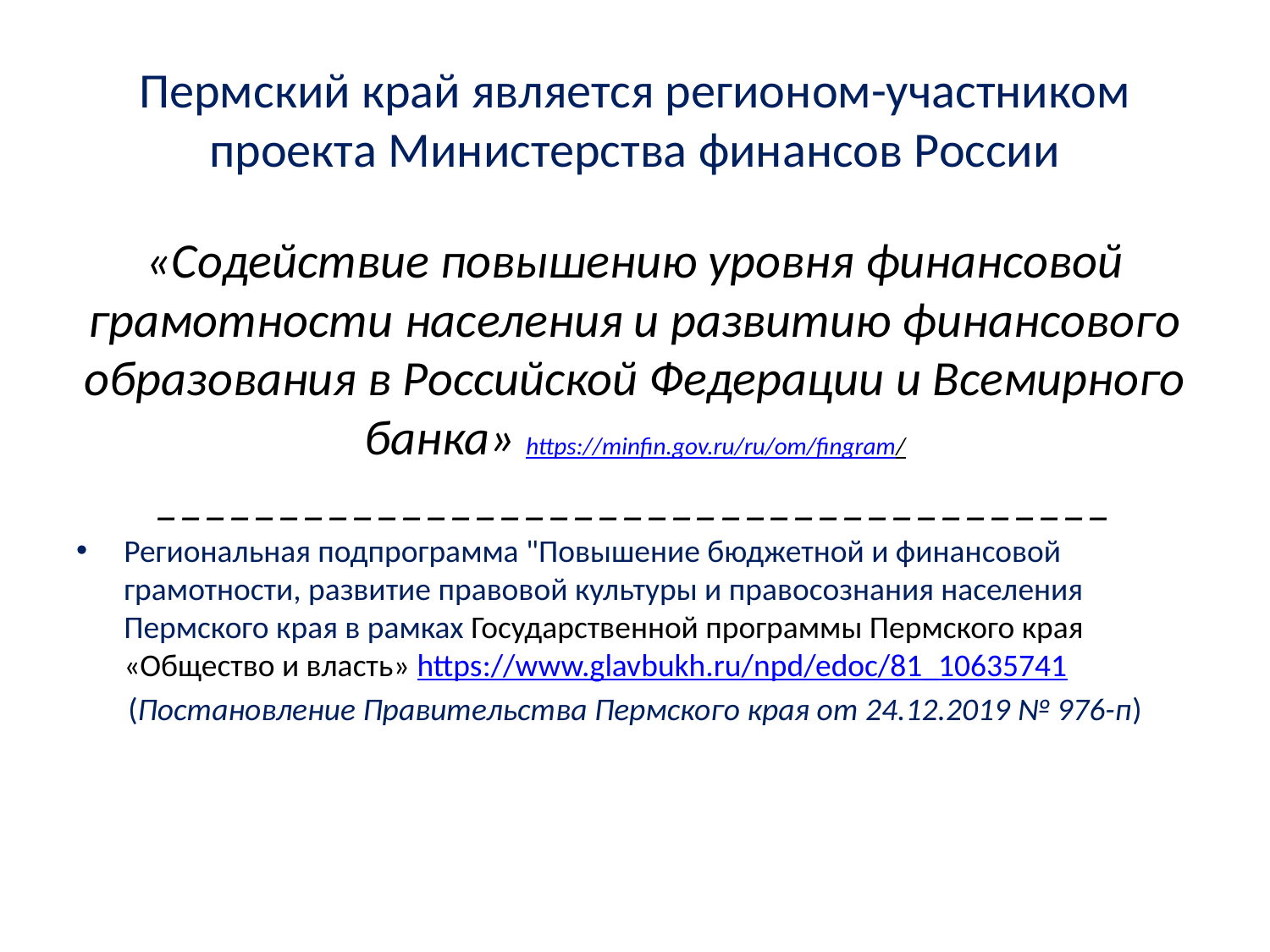

# Пермский край является регионом-участником проекта Министерства финансов России
«Содействие повышению уровня финансовой грамотности населения и развитию финансового образования в Российской Федерации и Всемирного банка» https://minfin.gov.ru/ru/om/fingram/ _______________________________________
Региональная подпрограмма "Повышение бюджетной и финансовой грамотности, развитие правовой культуры и правосознания населения Пермского края в рамках Государственной программы Пермского края «Общество и власть» https://www.glavbukh.ru/npd/edoc/81_10635741
(Постановление Правительства Пермского края от 24.12.2019 № 976-п)